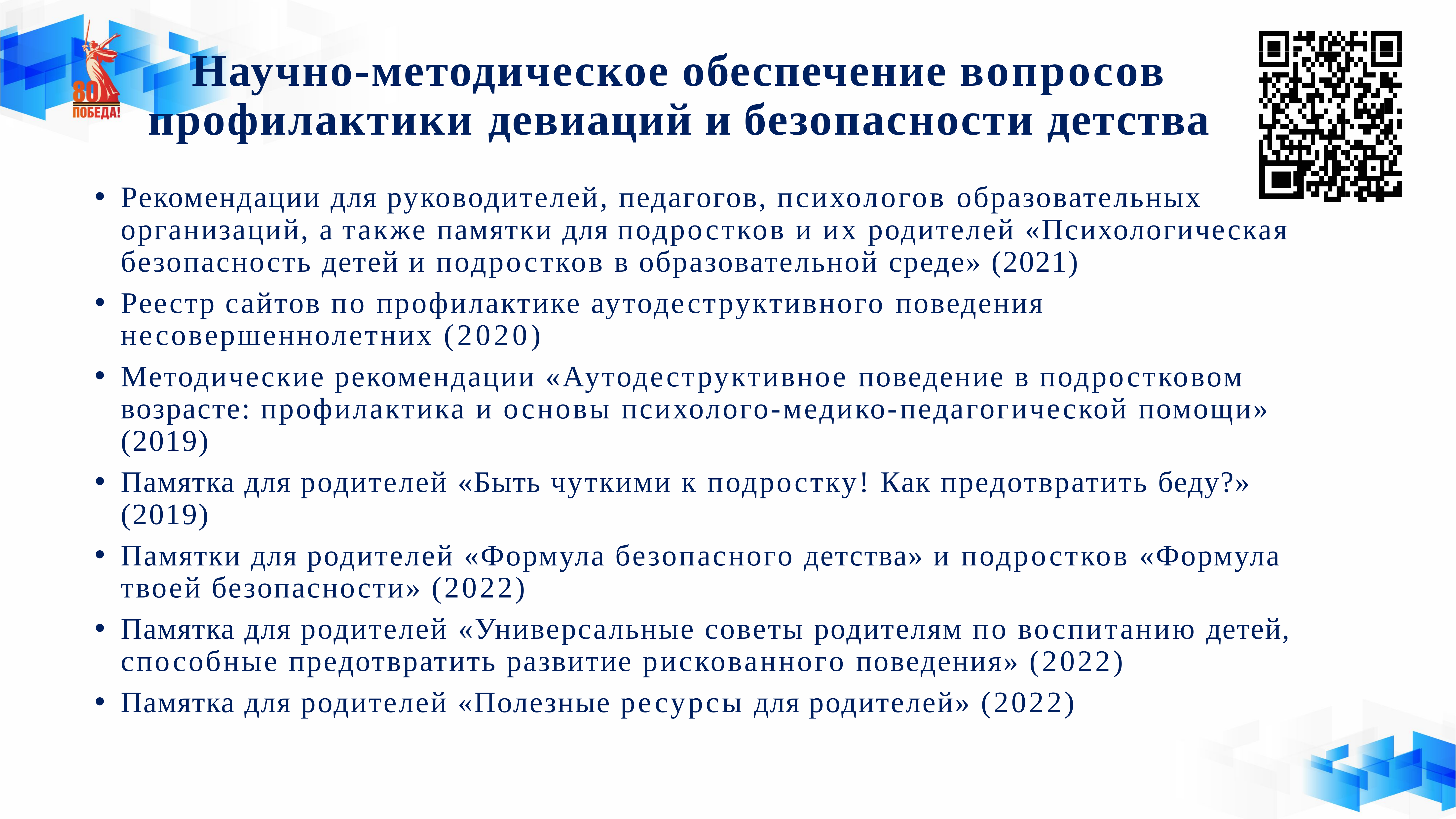

# Научно-методическое обеспечение вопросов профилактики девиаций и безопасности детства

Рекомендации для руководителей, педагогов, психологов образовательных организаций, а также памятки для подростков и их родителей «Психологическая безопасность детей и подростков в образовательной среде» (2021)
Реестр сайтов по профилактике аутодеструктивного поведения несовершеннолетних (2020)
Методические рекомендации «Аутодеструктивное поведение в подростковом возрасте: профилактика и основы психолого-медико-педагогической помощи» (2019)
Памятка для родителей «Быть чуткими к подростку! Как предотвратить беду?» (2019)
Памятки для родителей «Формула безопасного детства» и подростков «Формула твоей безопасности» (2022)
Памятка для родителей «Универсальные советы родителям по воспитанию детей, способные предотвратить развитие рискованного поведения» (2022)
Памятка для родителей «Полезные ресурсы для родителей» (2022)